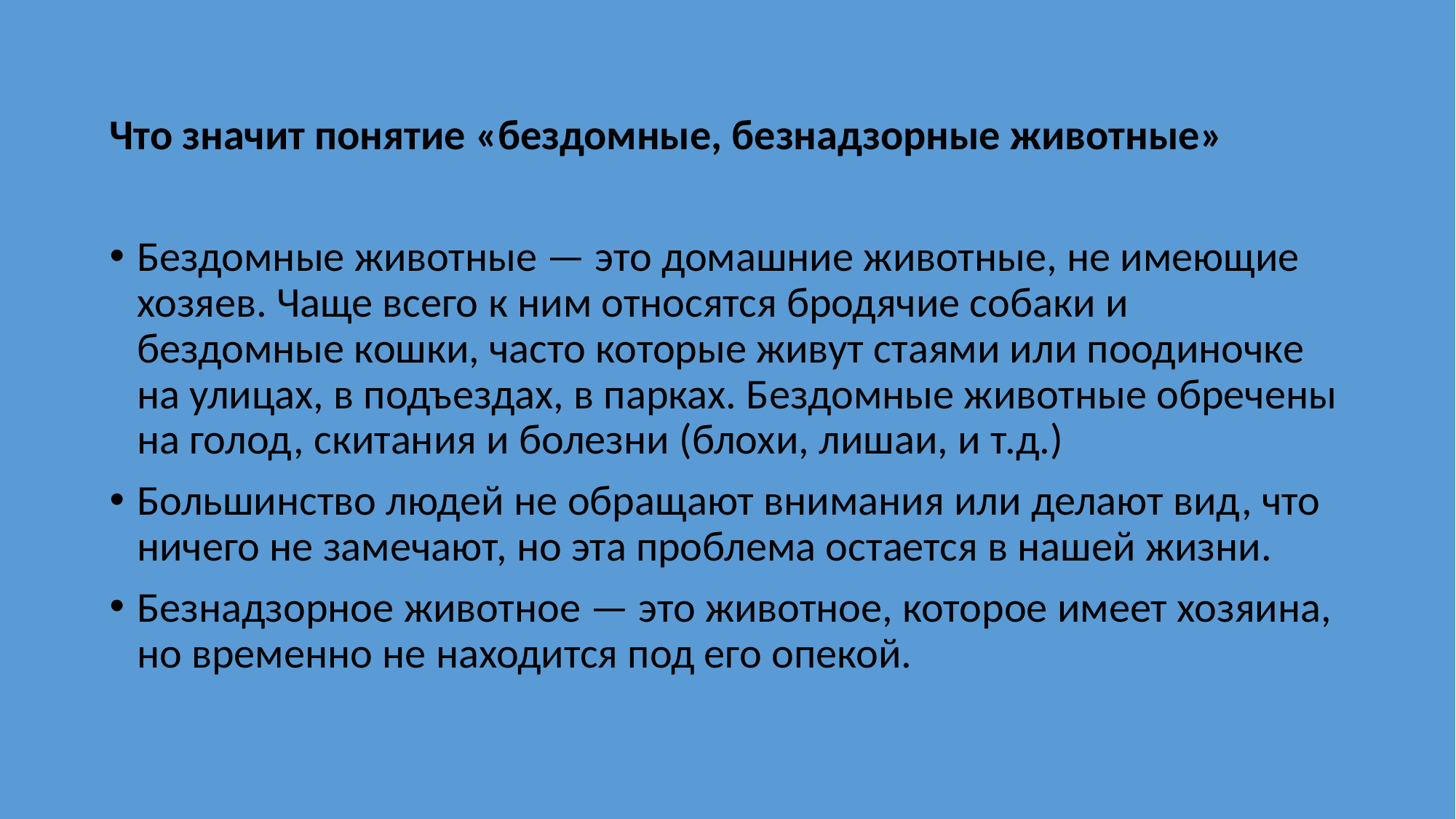

Что значит понятие «бездомные, безнадзорные животные»

Бездомные животные — это домашние животные, не имеющие хозяев. Чаще всего к ним относятся бродячие собаки и бездомные кошки, часто которые живут стаями или поодиночке на улицах, в подъездах, в парках. Бездомные животные обречены на голод, скитания и болезни (блохи, лишаи, и т.д.)
Большинство людей не обращают внимания или делают вид, что ничего не замечают, но эта проблема остается в нашей жизни.
Безнадзорное животное — это животное, которое имеет хозяина, но временно не находится под его опекой.